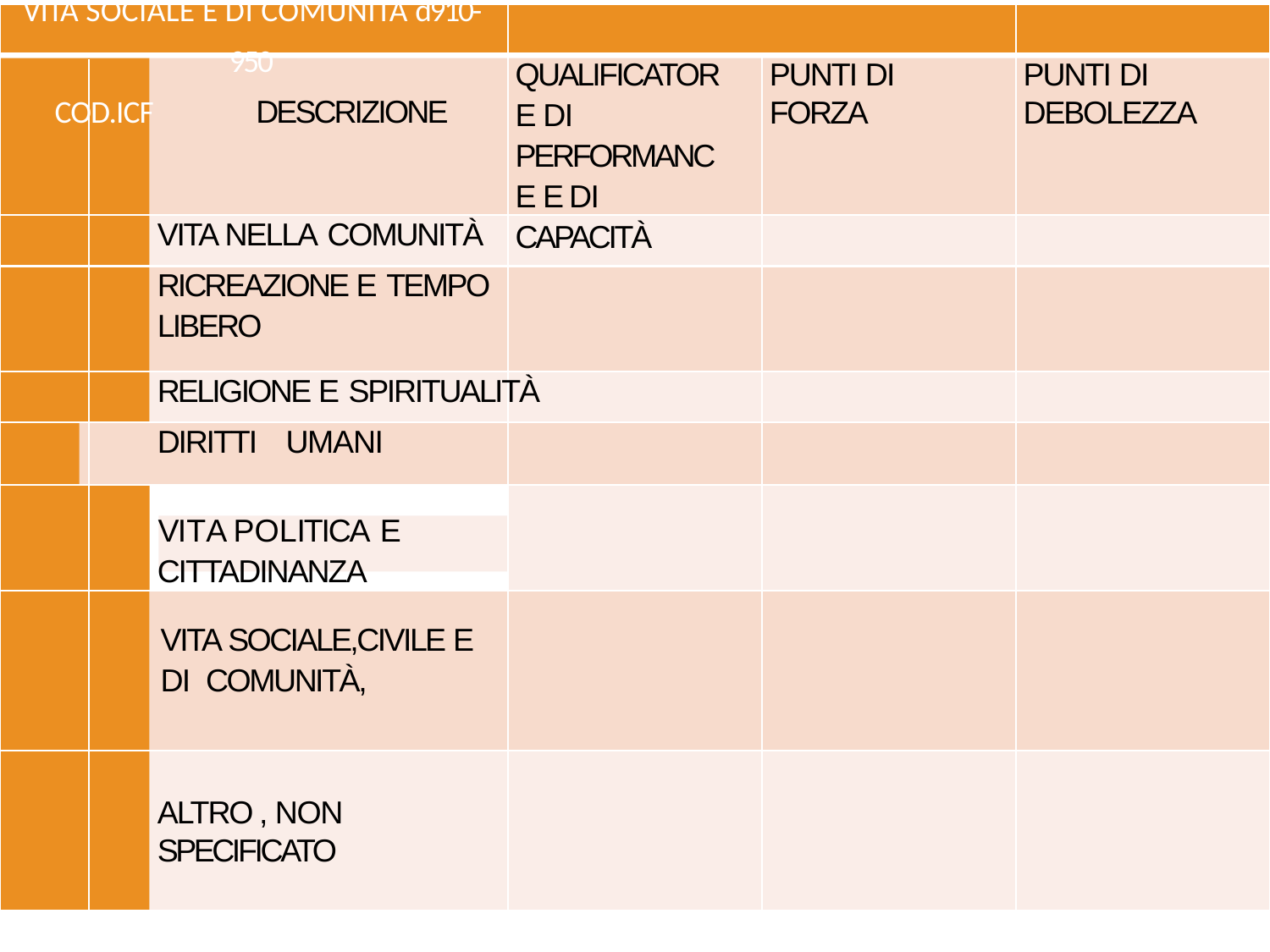

# VITA SOCIALE E DI COMUNITÀ d910-950 COD.ICF	DESCRIZIONE

QUALIFICATORE DI  PERFORMANCE E DI  CAPACITÀ
PUNTI DI FORZA
PUNTI DI DEBOLEZZA

VITA NELLA COMUNITÀ

RICREAZIONE E TEMPO
LIBERO

RELIGIONE E SPIRITUALITÀ

DIRITTI    UMANI

VITA POLITICA	E
CITTADINANZA

VITA SOCIALE,CIVILE E DI  COMUNITÀ,

ALTRO , NON SPECIFICATO